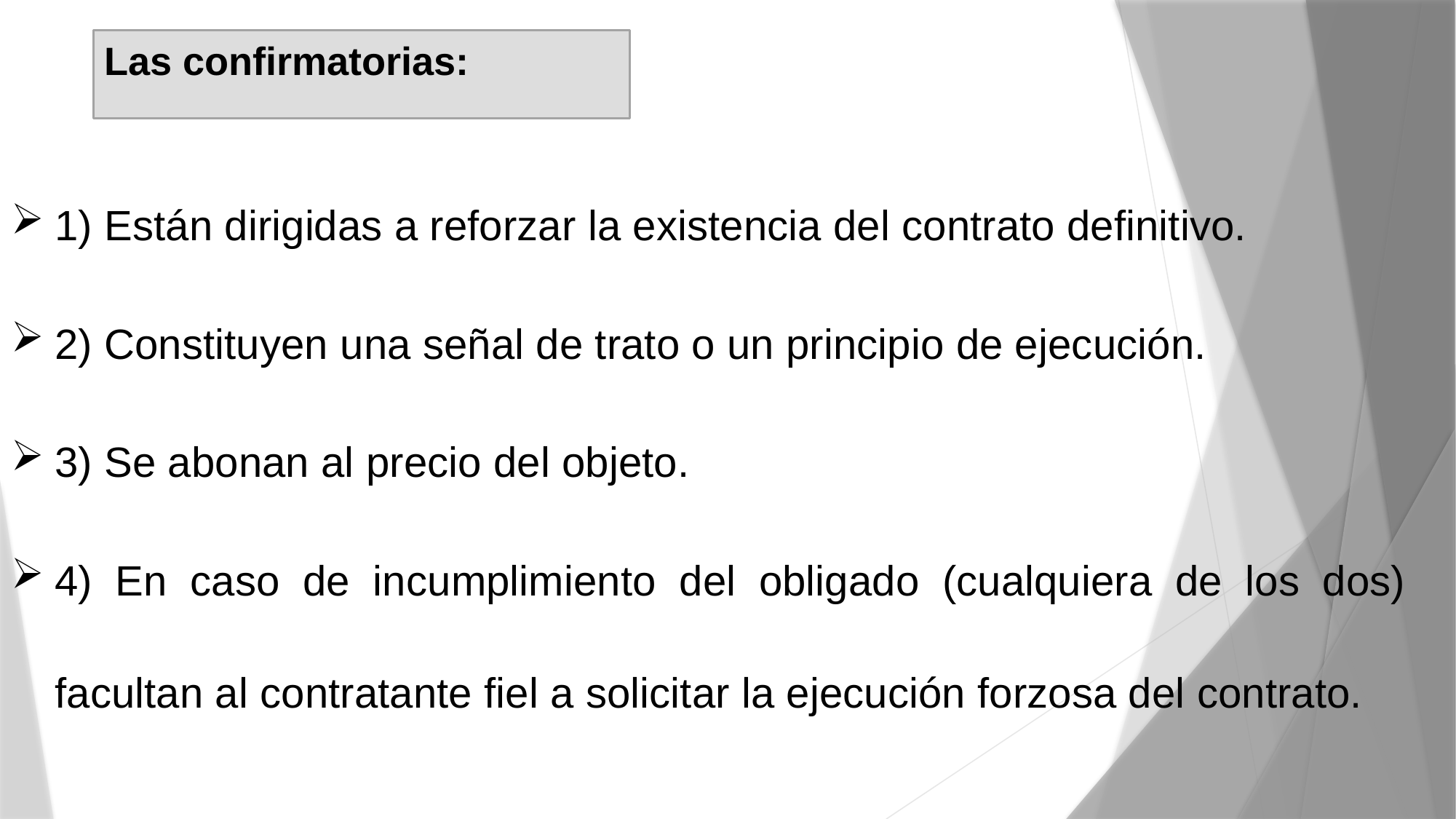

# Las confirmatorias:
1) Están dirigidas a reforzar la existencia del contrato definitivo.
2) Constituyen una señal de trato o un principio de ejecución.
3) Se abonan al precio del objeto.
4) En caso de incumplimiento del obligado (cualquiera de los dos) facultan al contratante fiel a solicitar la ejecución forzosa del contrato.